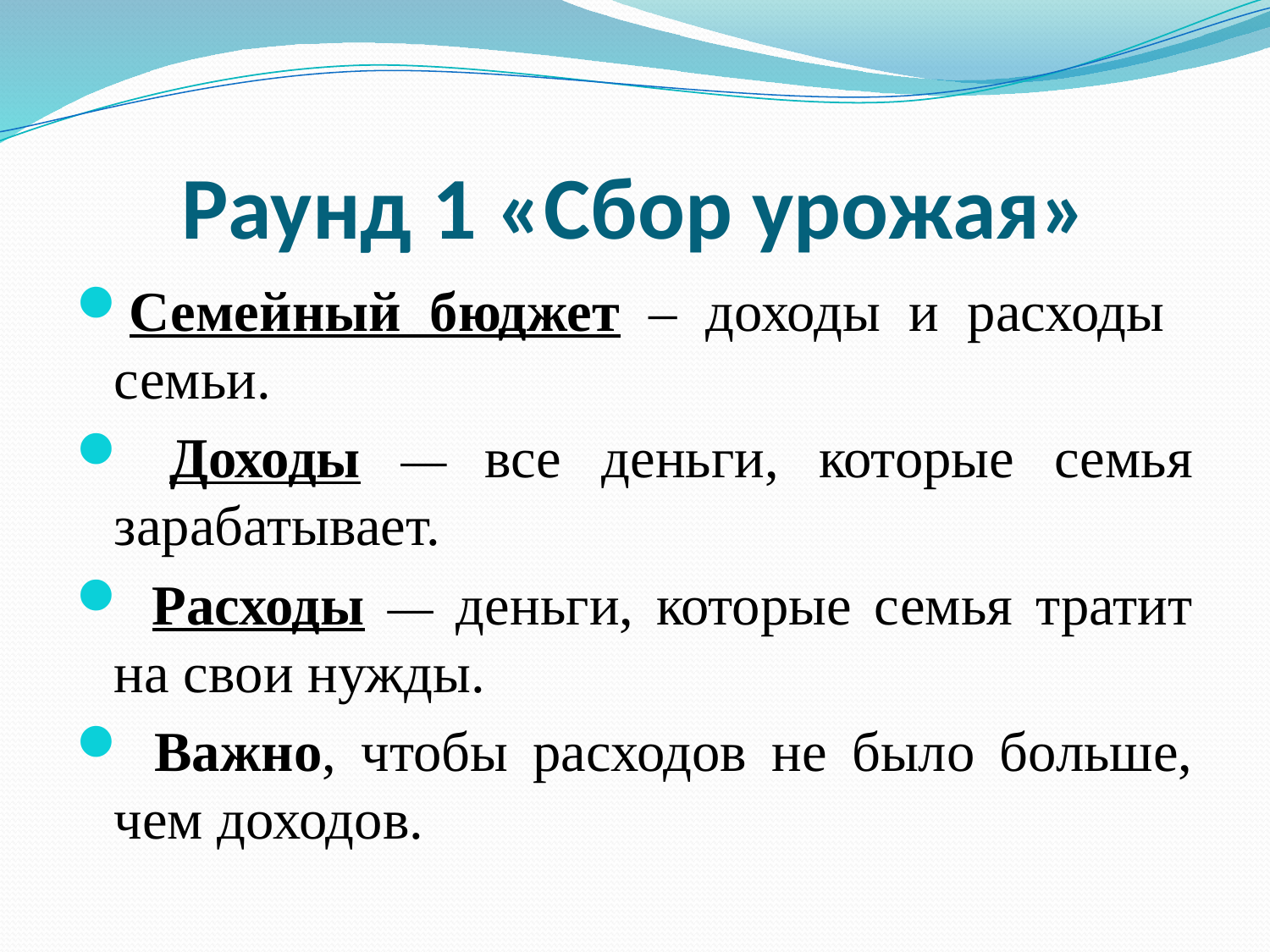

# Раунд 1 «Сбор урожая»
Семейный бюджет – доходы и расходы  семьи.
 Доходы — все деньги, которые семья зарабатывает.
 Расходы — деньги, которые семья тратит на свои нужды.
 Важно, чтобы расходов не было больше, чем доходов.